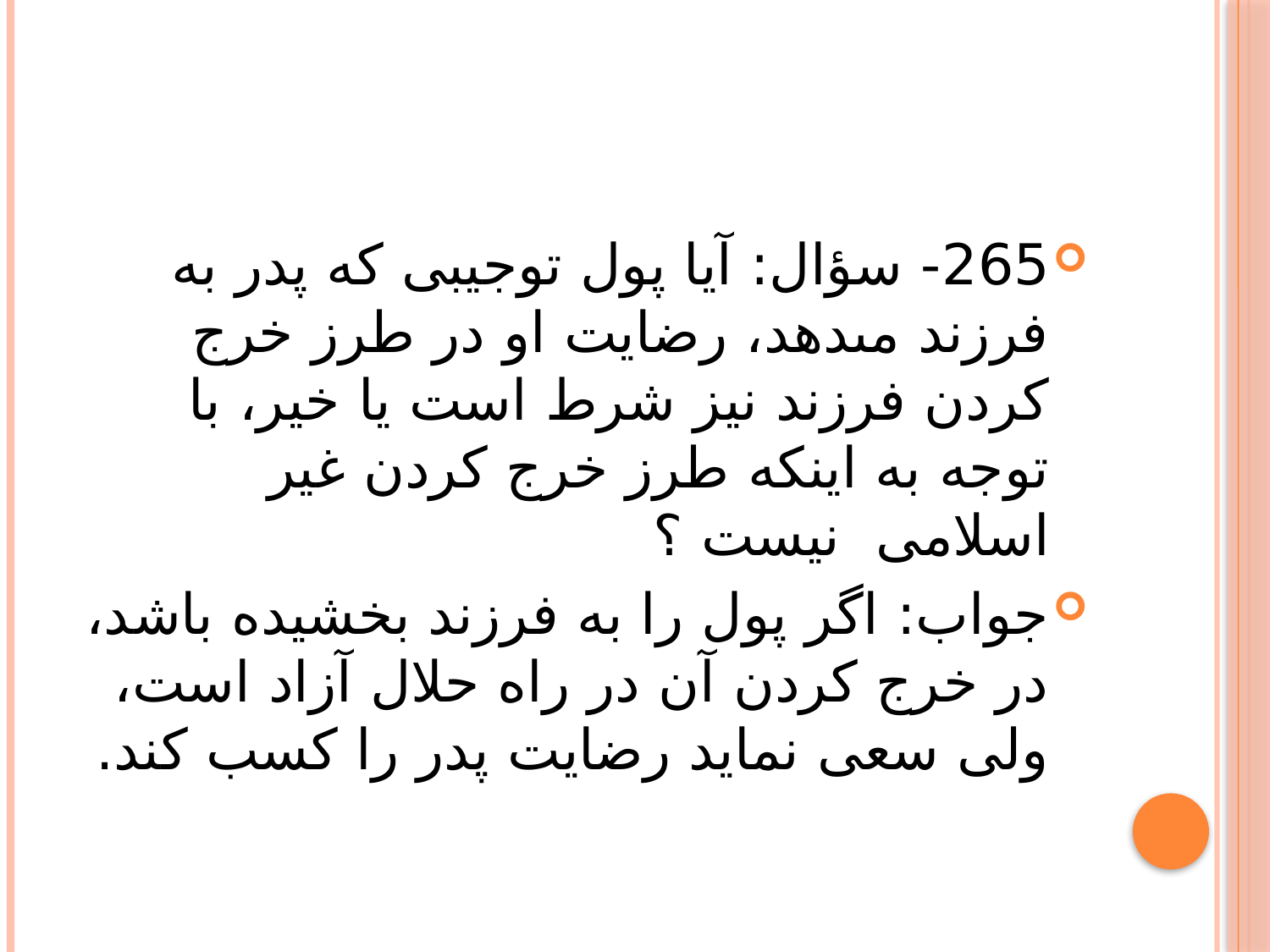

#
265- سؤال: آيا پول توجيبى كه پدر به فرزند مى‏دهد، رضايت او در طرز خرج كردن فرزند نيز شرط است يا خير، با توجه به اينكه طرز خرج كردن غير اسلامى  نيست ؟
جواب: اگر پول را به فرزند بخشيده باشد، در خرج كردن آن در راه حلال آزاد است، ولى سعى نمايد رضايت پدر را كسب كند.